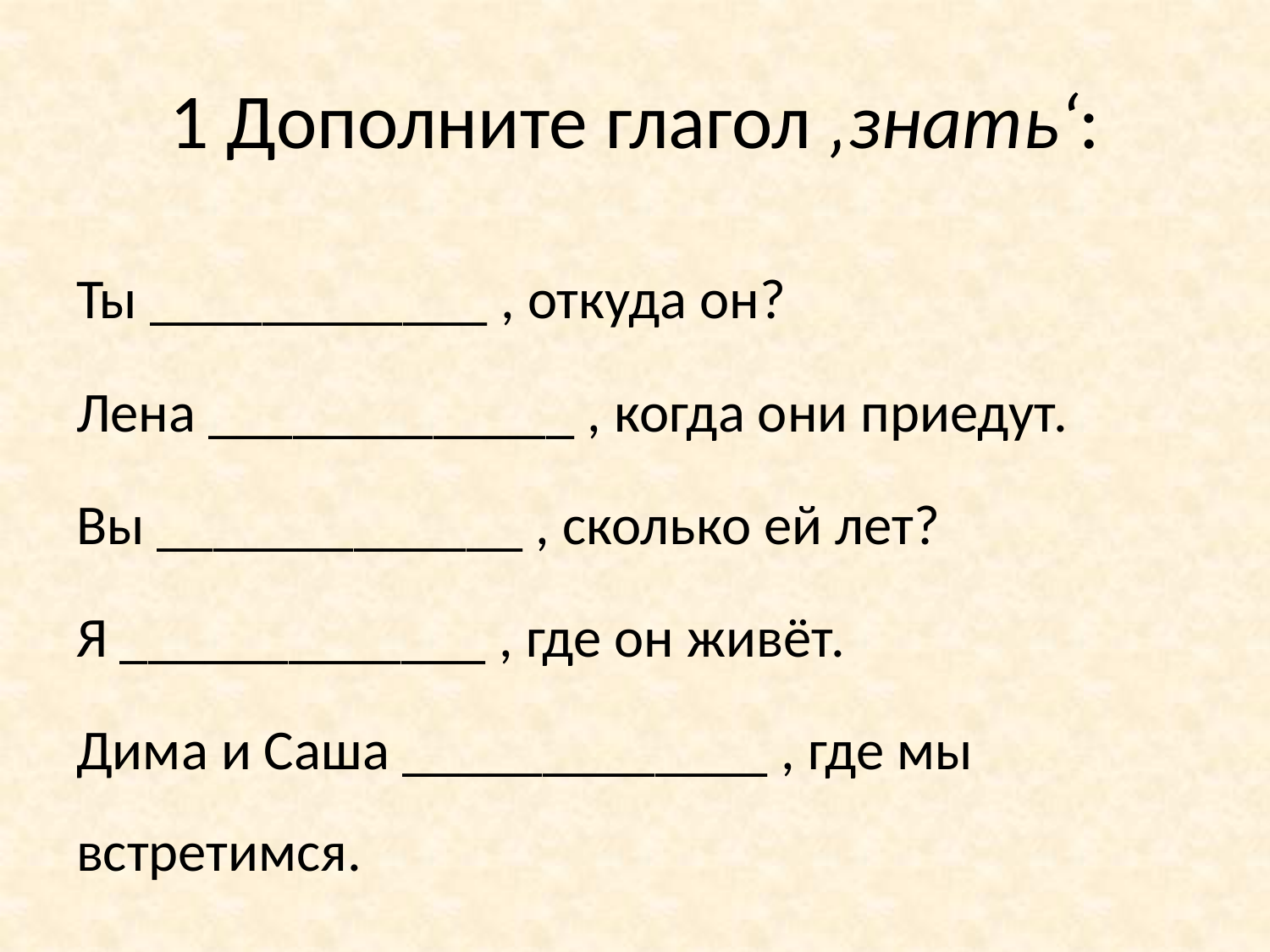

# 1 Дополните глагол ‚знать‘:
Ты ____________ , откуда он?
Лена _____________ , когдa они приедут.
Вы _____________ , сколько ей лет?
Я _____________ , где он живёт.
Дима и Саша _____________ , где мы встретимся.